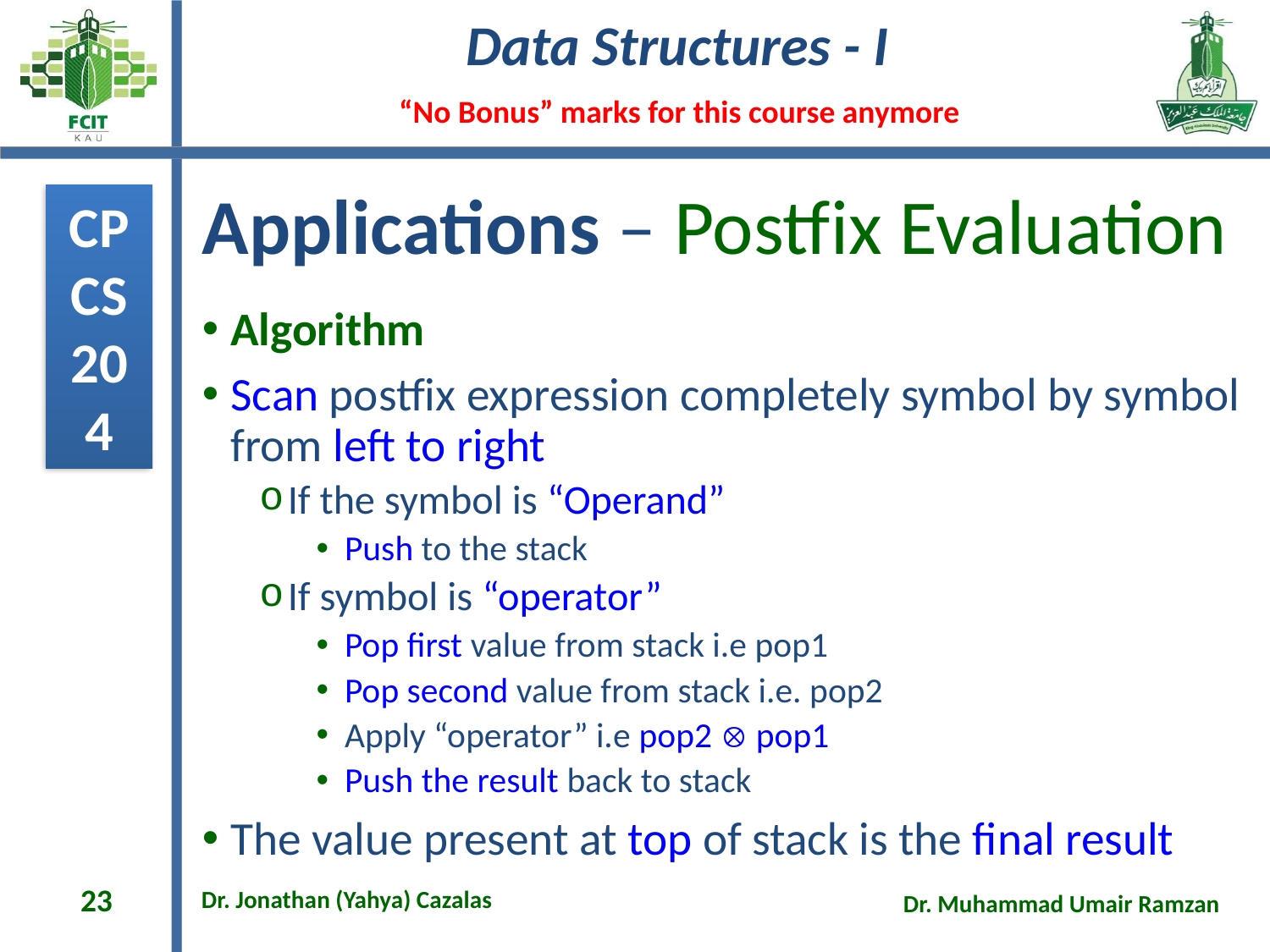

# Applications – Postfix Evaluation
Algorithm
Scan postfix expression completely symbol by symbol from left to right
If the symbol is “Operand”
Push to the stack
If symbol is “operator”
Pop first value from stack i.e pop1
Pop second value from stack i.e. pop2
Apply “operator” i.e pop2 ⊗ pop1
Push the result back to stack
The value present at top of stack is the final result

23